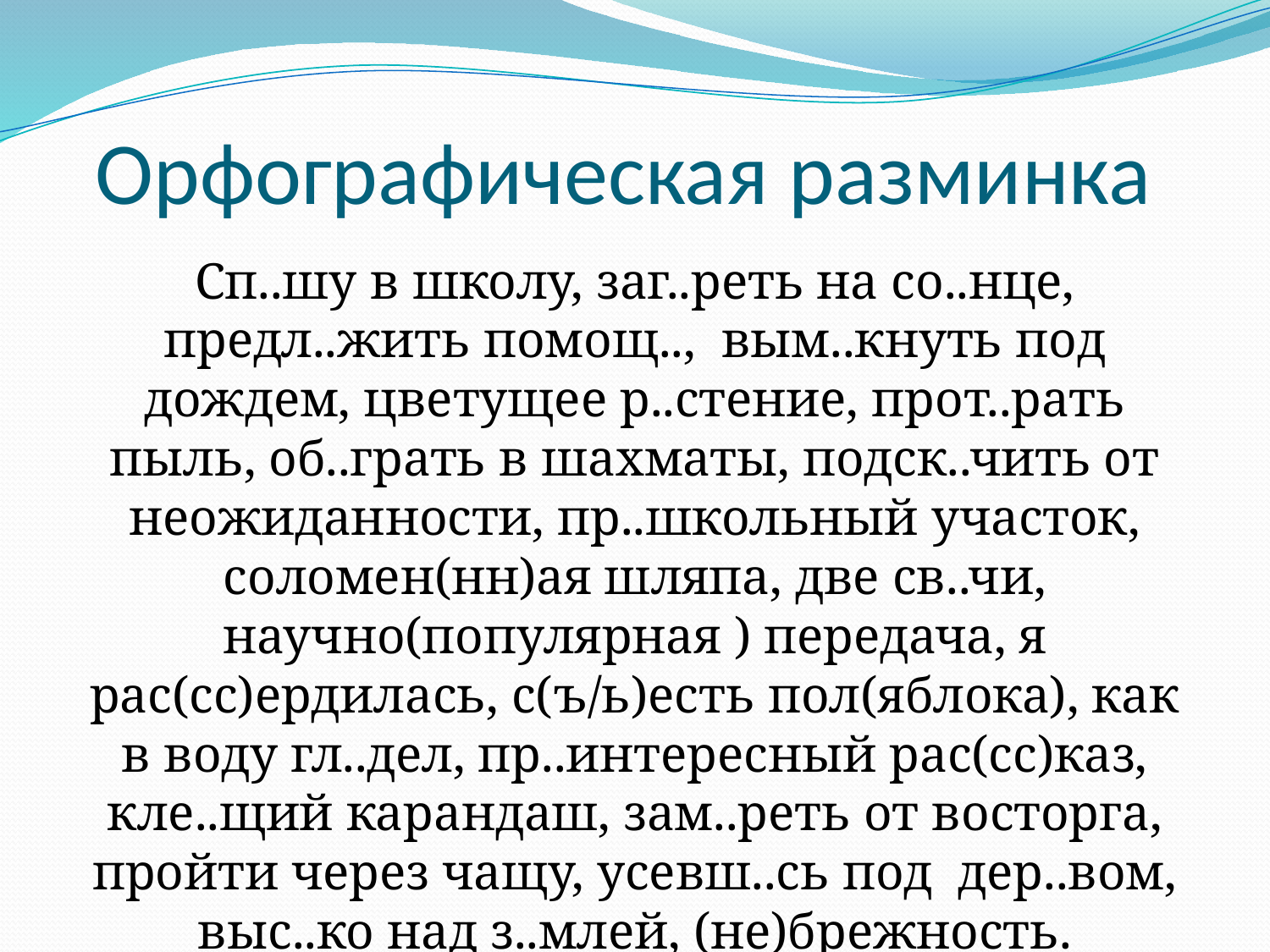

# Орфографическая разминка
Сп..шу в школу, заг..реть на со..нце, предл..жить помощ..,  вым..кнуть под дождем, цветущее р..стение, прот..рать пыль, об..грать в шахматы, подск..чить от неожиданности, пр..школьный участок, соломен(нн)ая шляпа, две св..чи, научно(популярная ) передача, я рас(сс)ердилась, с(ъ/ь)есть пол(яблока), как в воду гл..дел, пр..интересный рас(сс)каз, кле..щий карандаш, зам..реть от восторга, пройти через чащу, усевш..сь под  дер..вом, выс..ко над з..млей, (не)брежность.